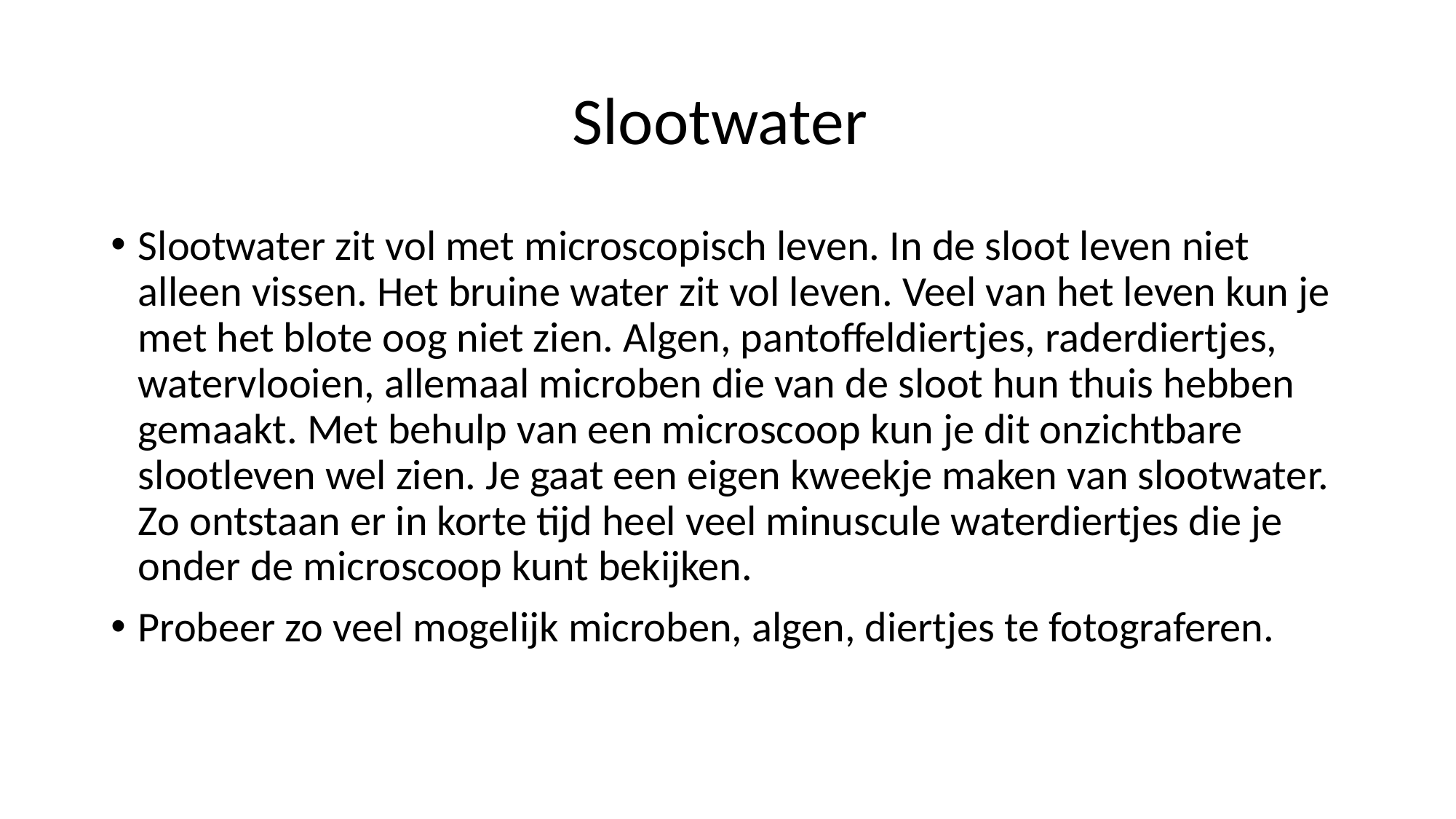

# Slootwater
Slootwater zit vol met microscopisch leven. In de sloot leven niet alleen vissen. Het bruine water zit vol leven. Veel van het leven kun je met het blote oog niet zien. Algen, pantoffeldiertjes, raderdiertjes, watervlooien, allemaal microben die van de sloot hun thuis hebben gemaakt. Met behulp van een microscoop kun je dit onzichtbare slootleven wel zien. Je gaat een eigen kweekje maken van slootwater. Zo ontstaan er in korte tijd heel veel minuscule waterdiertjes die je onder de microscoop kunt bekijken.
Probeer zo veel mogelijk microben, algen, diertjes te fotograferen.